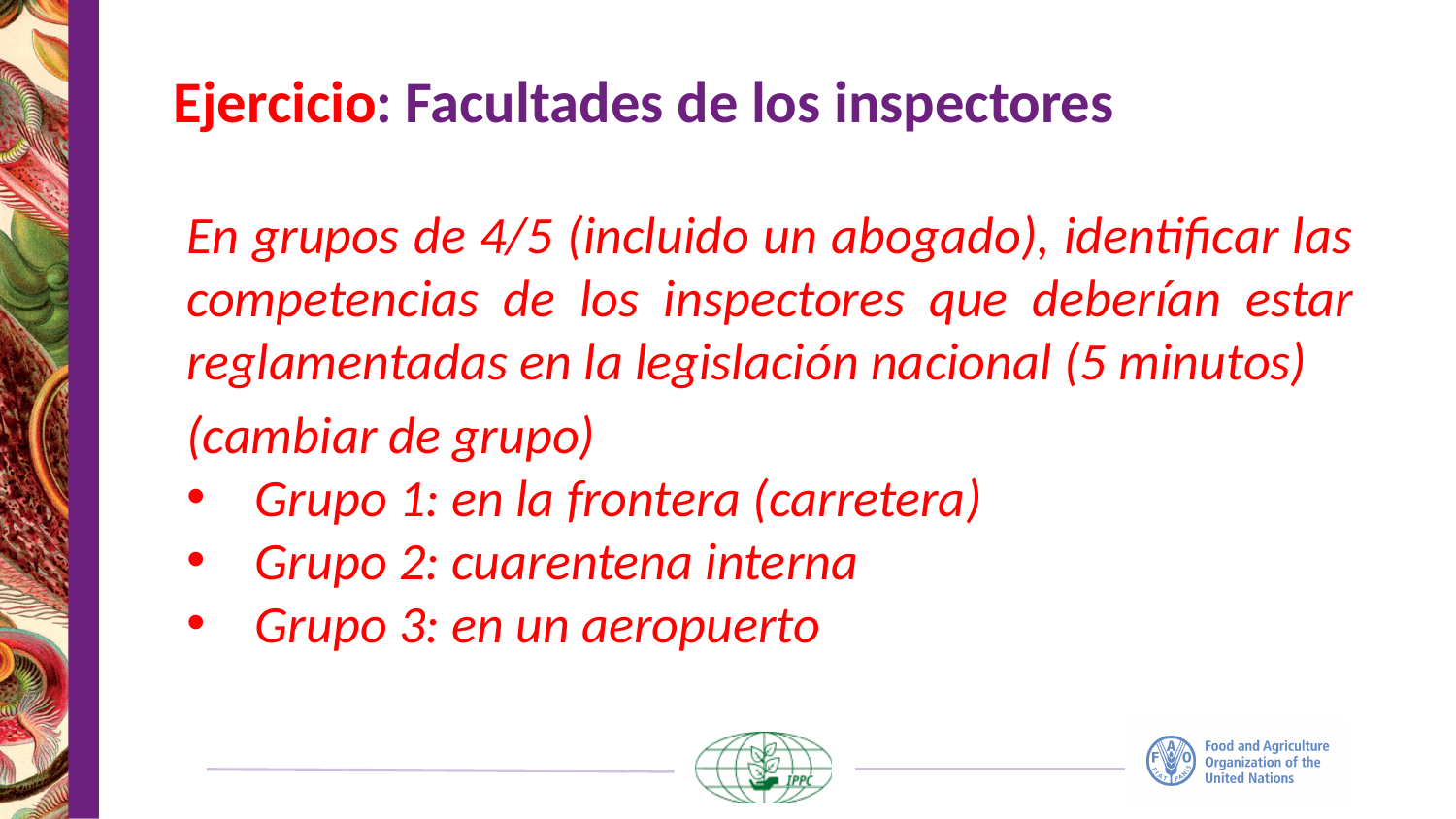

# Ejercicio: Facultades de los inspectores
En grupos de 4/5 (incluido un abogado), identificar las competencias de los inspectores que deberían estar reglamentadas en la legislación nacional (5 minutos)
(cambiar de grupo)
Grupo 1: en la frontera (carretera)
Grupo 2: cuarentena interna
Grupo 3: en un aeropuerto